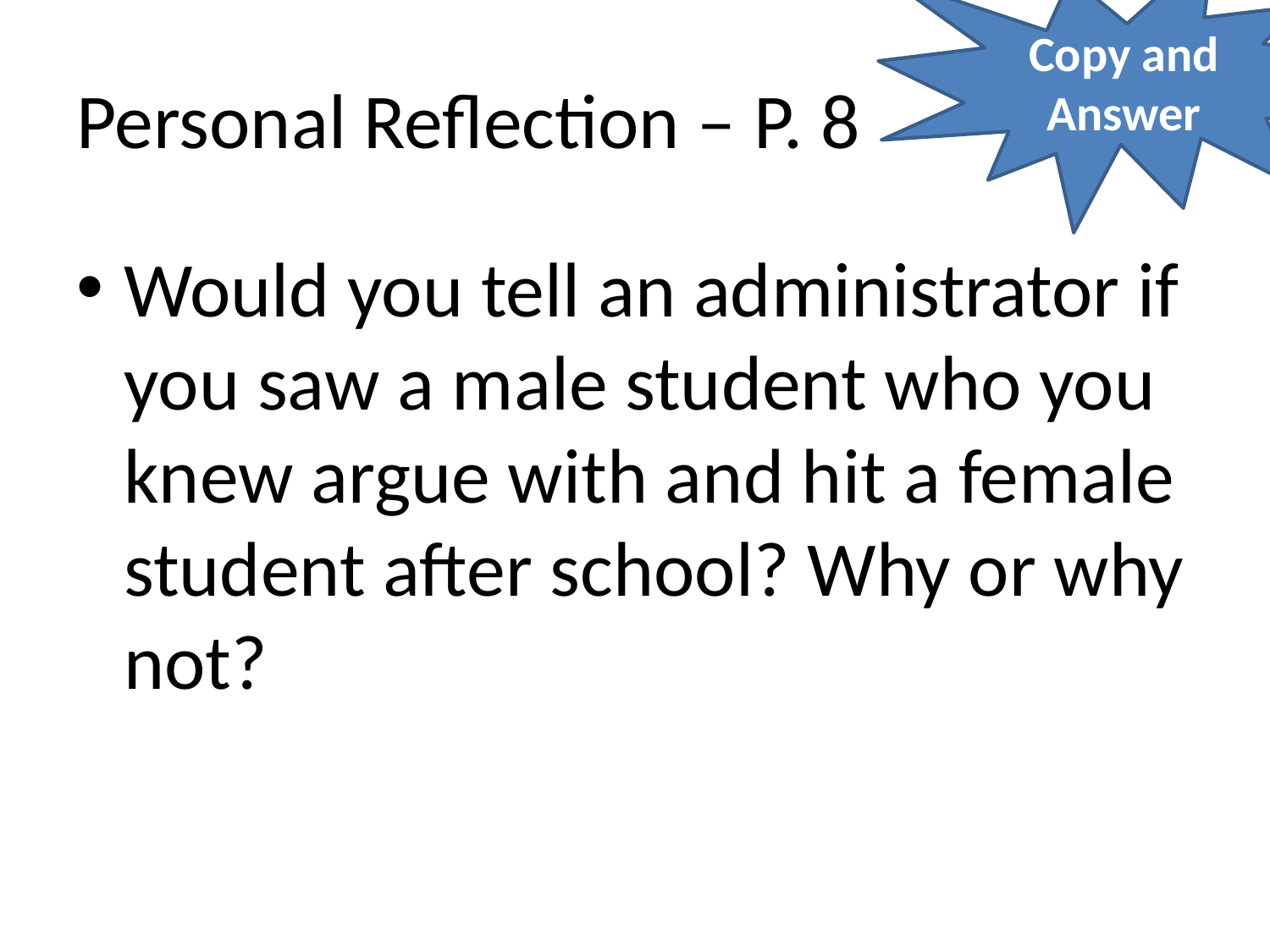

Copy and Answer
# Personal Reflection – P. 8
Would you tell an administrator if you saw a male student who you knew argue with and hit a female student after school? Why or why not?